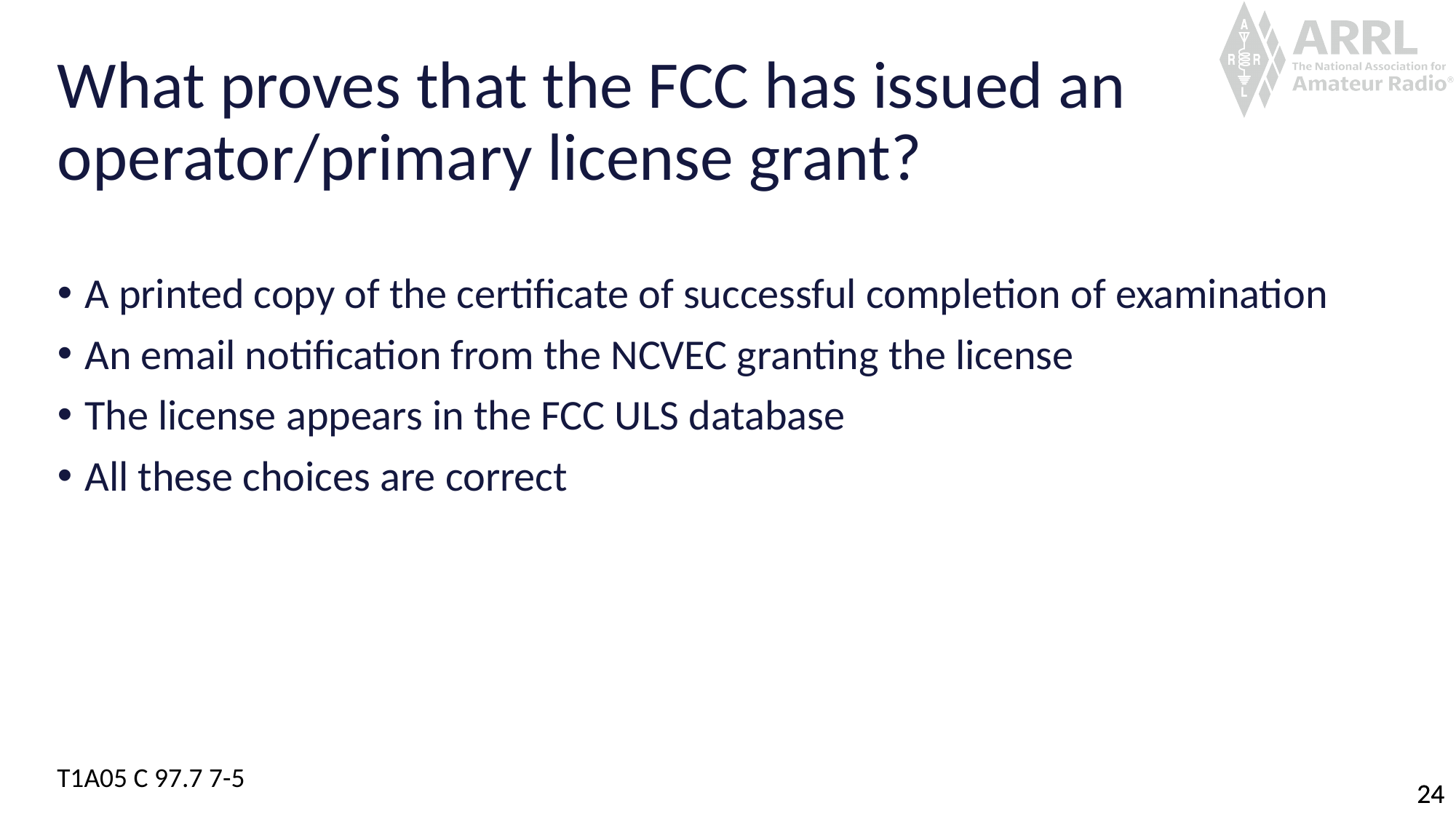

# What proves that the FCC has issued an operator/primary license grant?
A printed copy of the certificate of successful completion of examination
An email notification from the NCVEC granting the license
The license appears in the FCC ULS database
All these choices are correct
T1A05 C 97.7 7-5